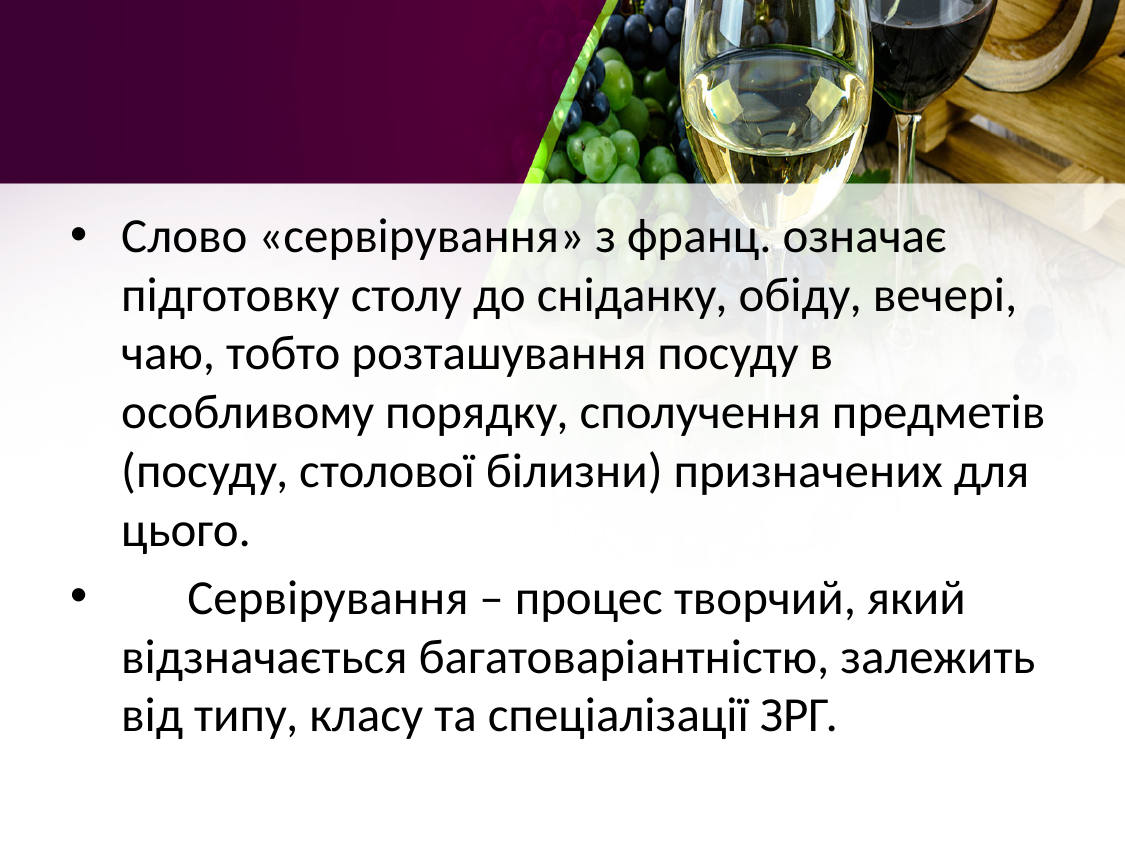

#
Слово «сервірування» з франц. означає підготовку столу до сніданку, обіду, вечері, чаю, тобто розташування посуду в особливому порядку, сполучення предметів (посуду, столової білизни) призначених для цього.
      Сервірування – процес творчий, який відзначається багатоваріантністю, залежить від типу, класу та спеціалізації ЗРГ.